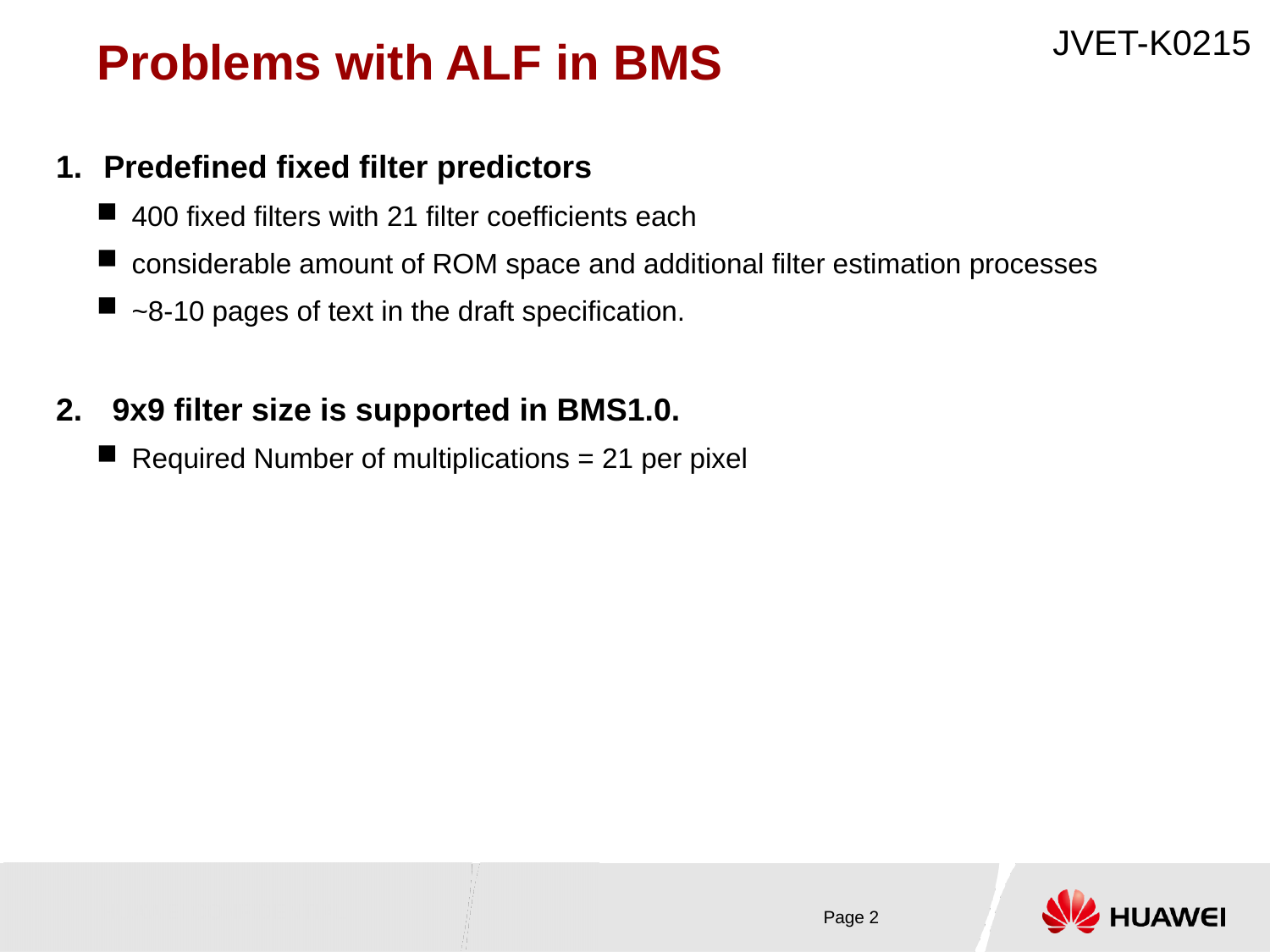

# Problems with ALF in BMS
Predefined fixed filter predictors
400 fixed filters with 21 filter coefficients each
considerable amount of ROM space and additional filter estimation processes
~8-10 pages of text in the draft specification.

 9x9 filter size is supported in BMS1.0.
Required Number of multiplications = 21 per pixel

Page 2